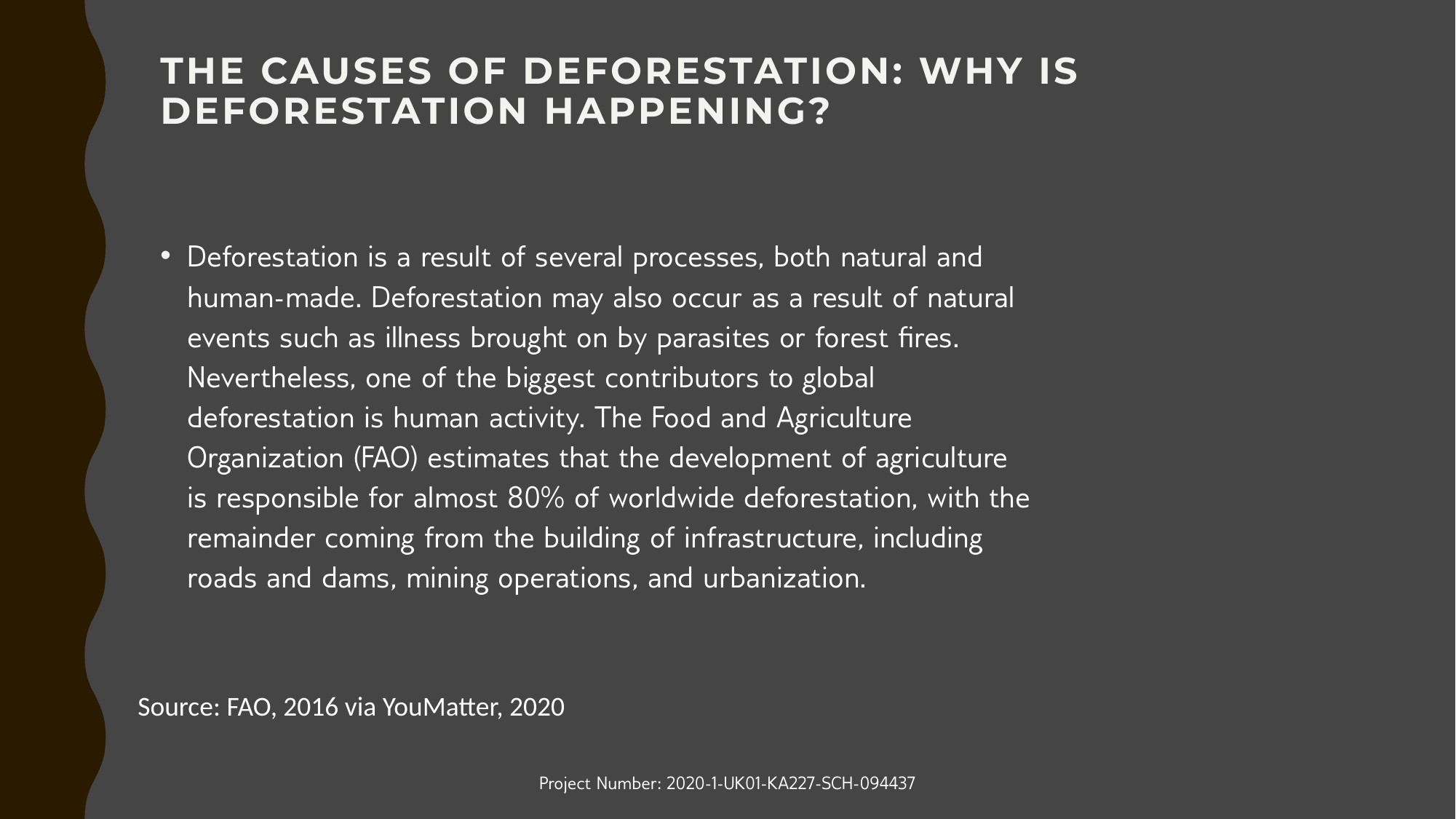

# The Causes of Deforestation: Why Is Deforestation Happening?
Deforestation is a result of several processes, both natural and human-made. Deforestation may also occur as a result of natural events such as illness brought on by parasites or forest fires. Nevertheless, one of the biggest contributors to global deforestation is human activity. The Food and Agriculture Organization (FAO) estimates that the development of agriculture is responsible for almost 80% of worldwide deforestation, with the remainder coming from the building of infrastructure, including roads and dams, mining operations, and urbanization.
Source: FAO, 2016 via YouMatter, 2020
Project Number: 2020-1-UK01-KA227-SCH-094437